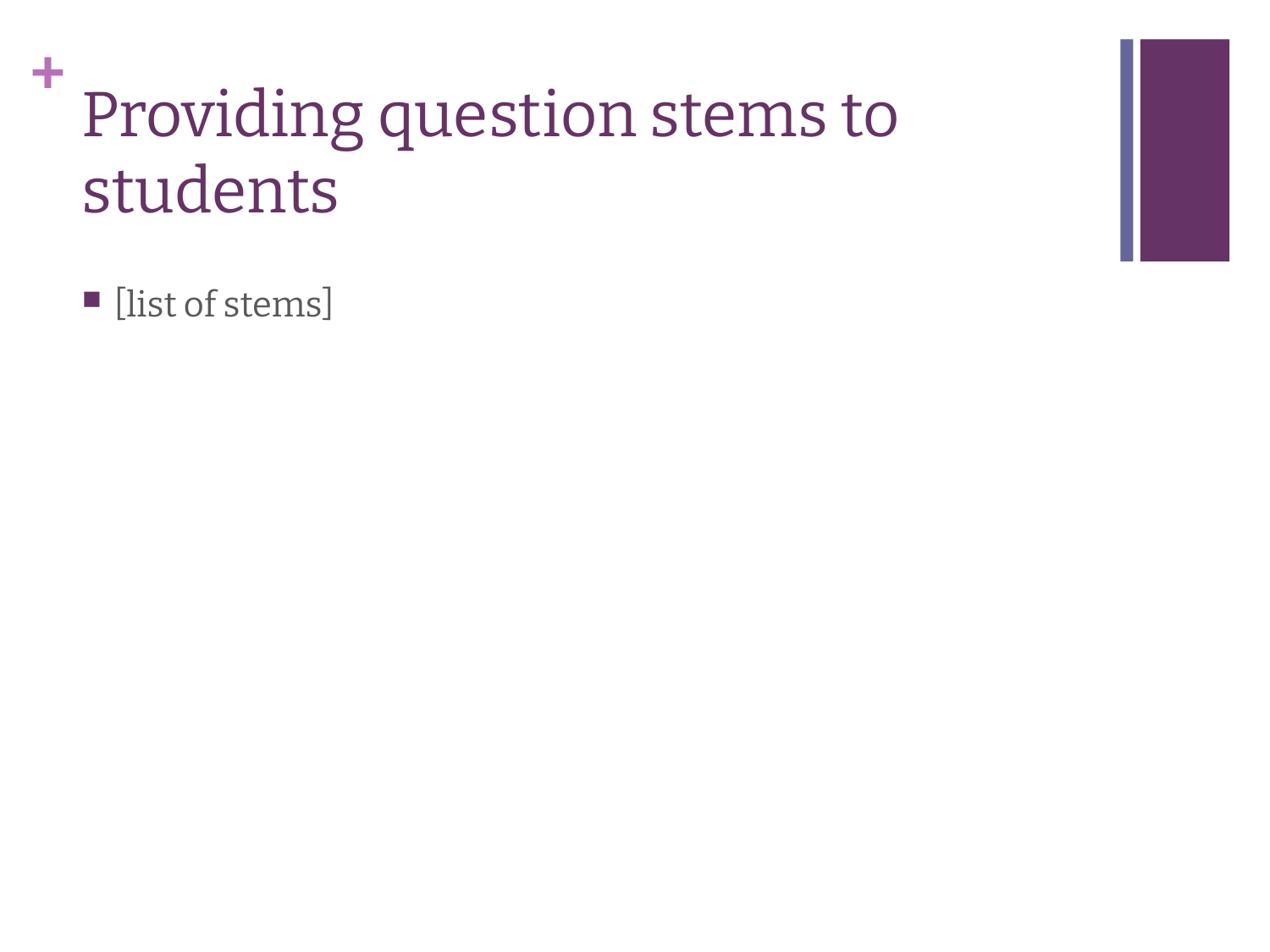

# Providing question stems to students
[list of stems]